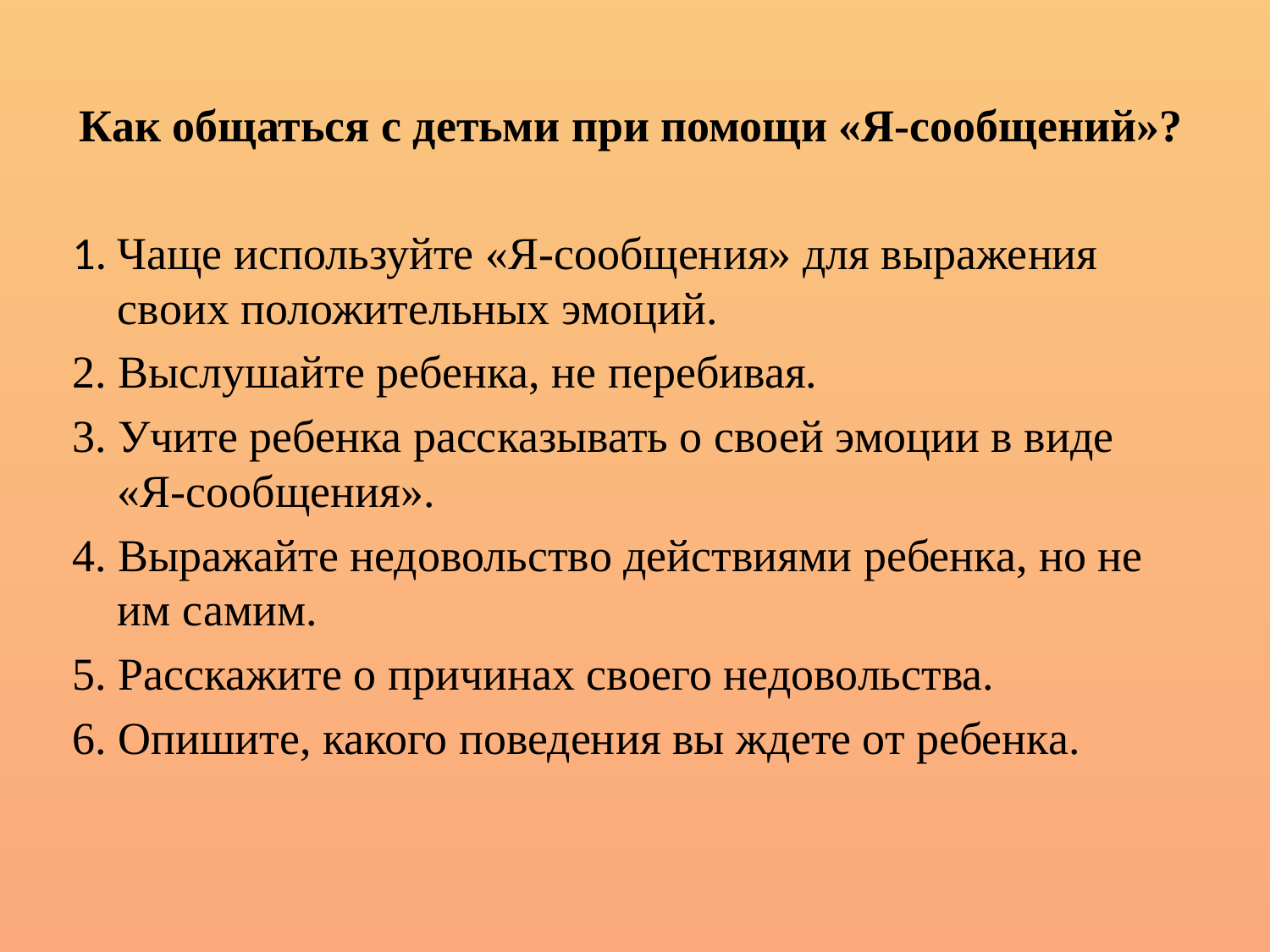

Как общаться с детьми при помощи «Я-сообщений»?

1. Чаще используйте «Я-сообщения» для выражения своих положительных эмоций.
2. Выслушайте ребенка, не перебивая.
3. Учите ребенка рассказывать о своей эмоции в виде «Я-сообщения».
4. Выражайте недовольство действиями ребенка, но не им самим.
5. Расскажите о причинах своего недовольства.
6. Опишите, какого поведения вы ждете от ребенка.